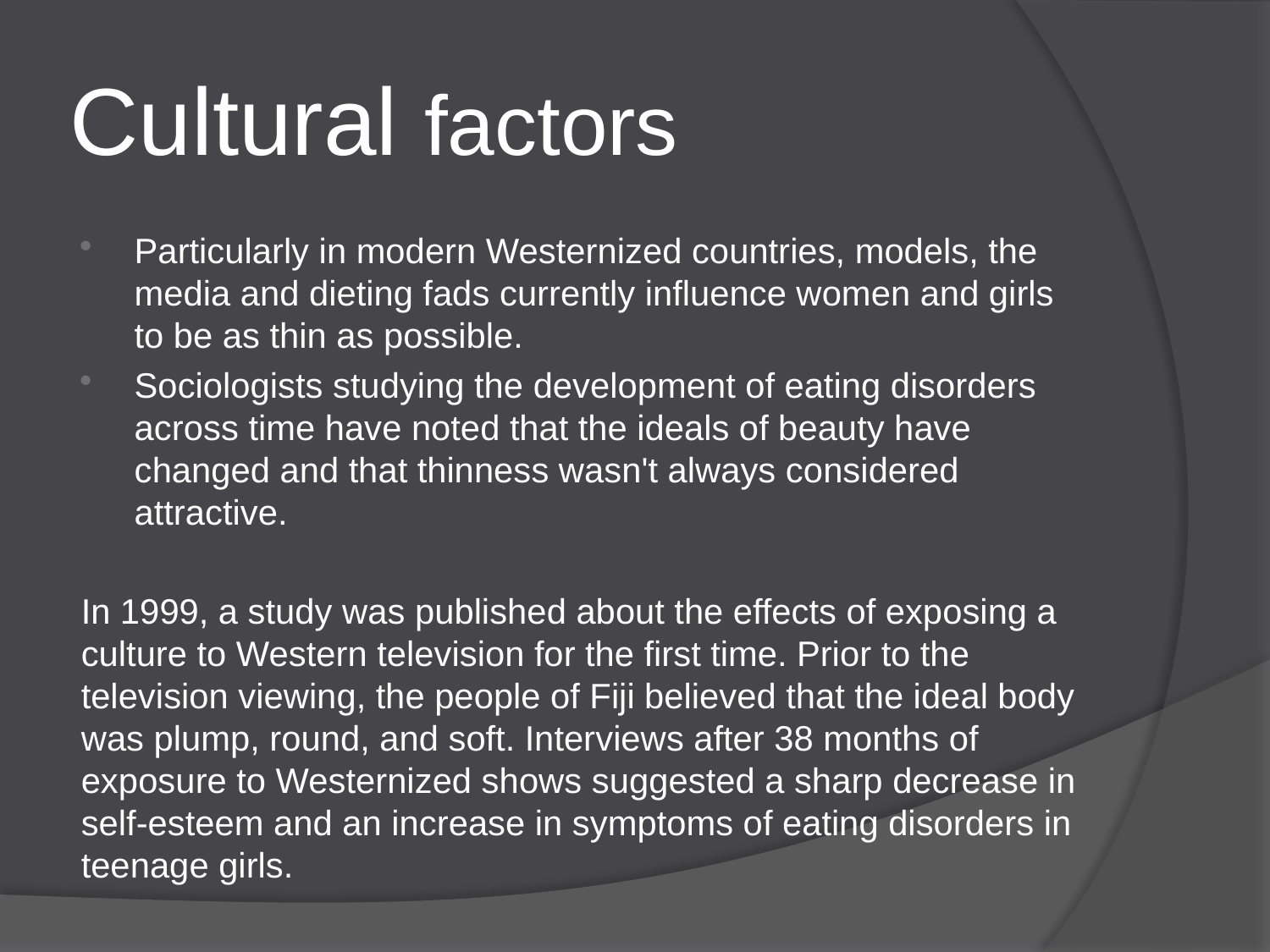

# Cultural factors
Particularly in modern Westernized countries, models, the media and dieting fads currently influence women and girls to be as thin as possible.
Sociologists studying the development of eating disorders across time have noted that the ideals of beauty have changed and that thinness wasn't always considered attractive.

In 1999, a study was published about the effects of exposing a culture to Western television for the first time. Prior to the television viewing, the people of Fiji believed that the ideal body was plump, round, and soft. Interviews after 38 months of exposure to Westernized shows suggested a sharp decrease in self-esteem and an increase in symptoms of eating disorders in teenage girls.